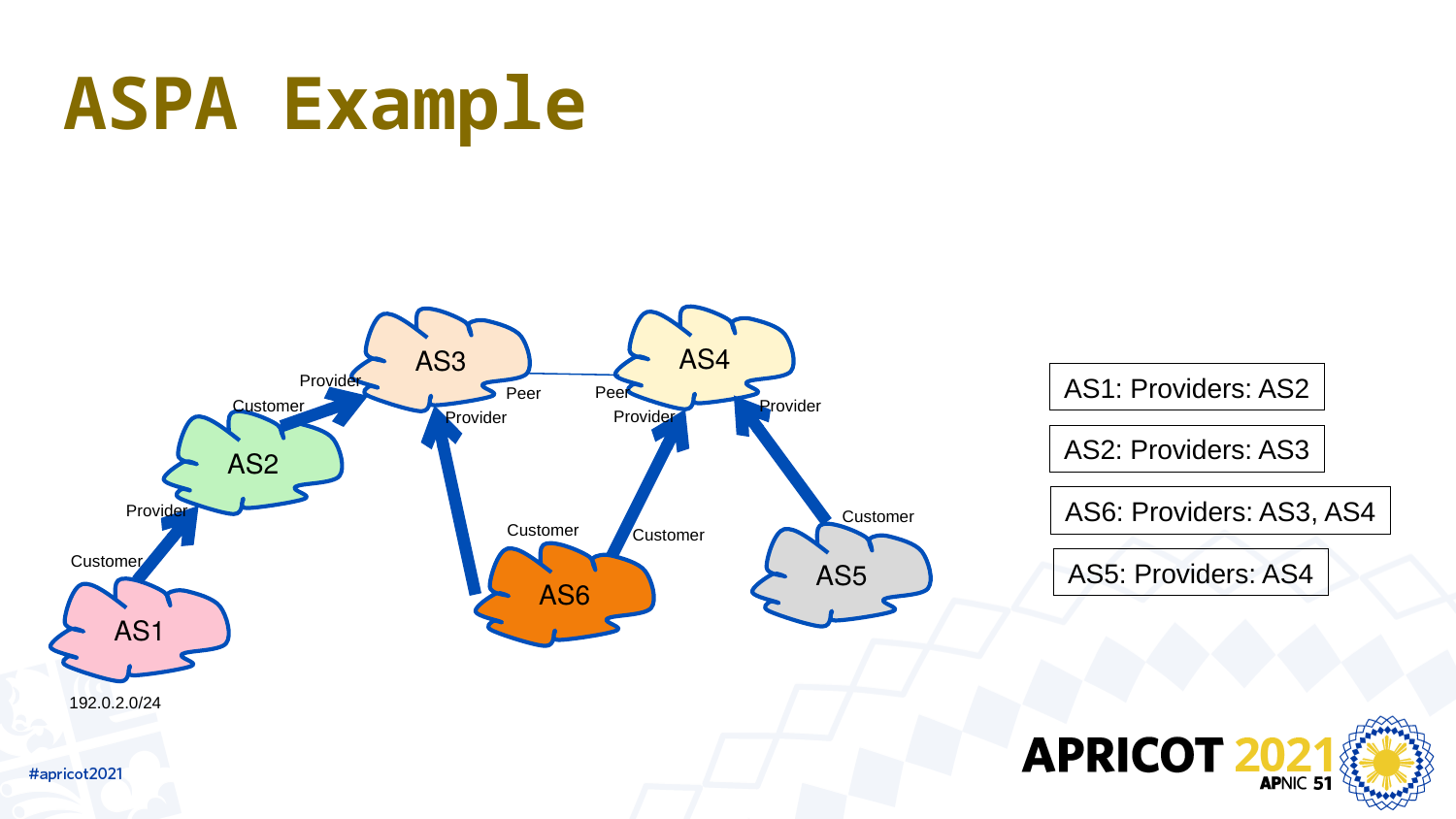

# ASPA Example
AS4
AS3
Provider
AS1: Providers: AS2
Peer
Peer
Customer
Provider
Provider
Provider
AS2
AS2: Providers: AS3
AS6: Providers: AS3, AS4
Provider
Customer
Customer
Customer
AS5
AS6
Customer
AS5: Providers: AS4
AS1
192.0.2.0/24